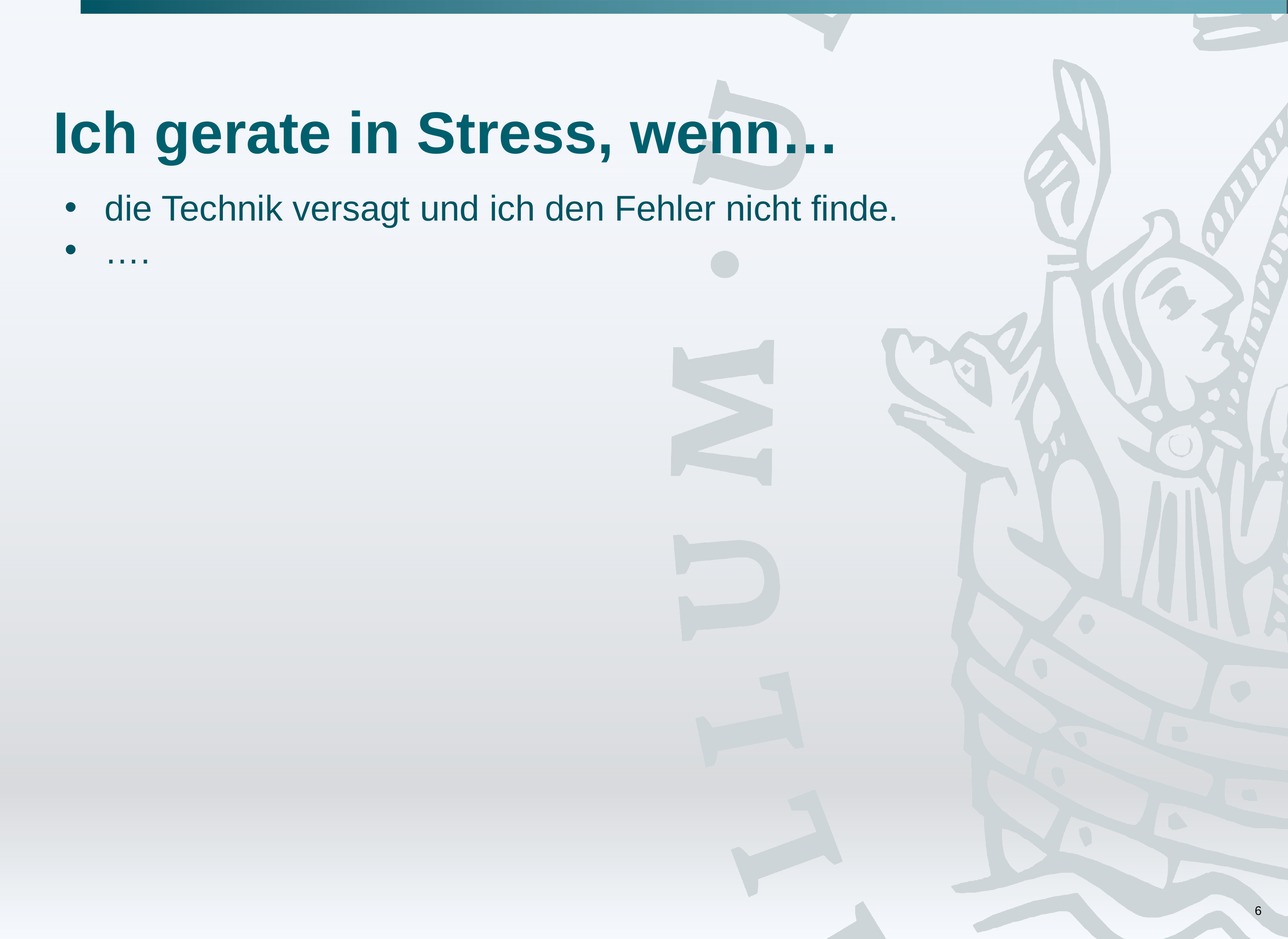

# Ich gerate in Stress, wenn…
die Technik versagt und ich den Fehler nicht finde.
….

6